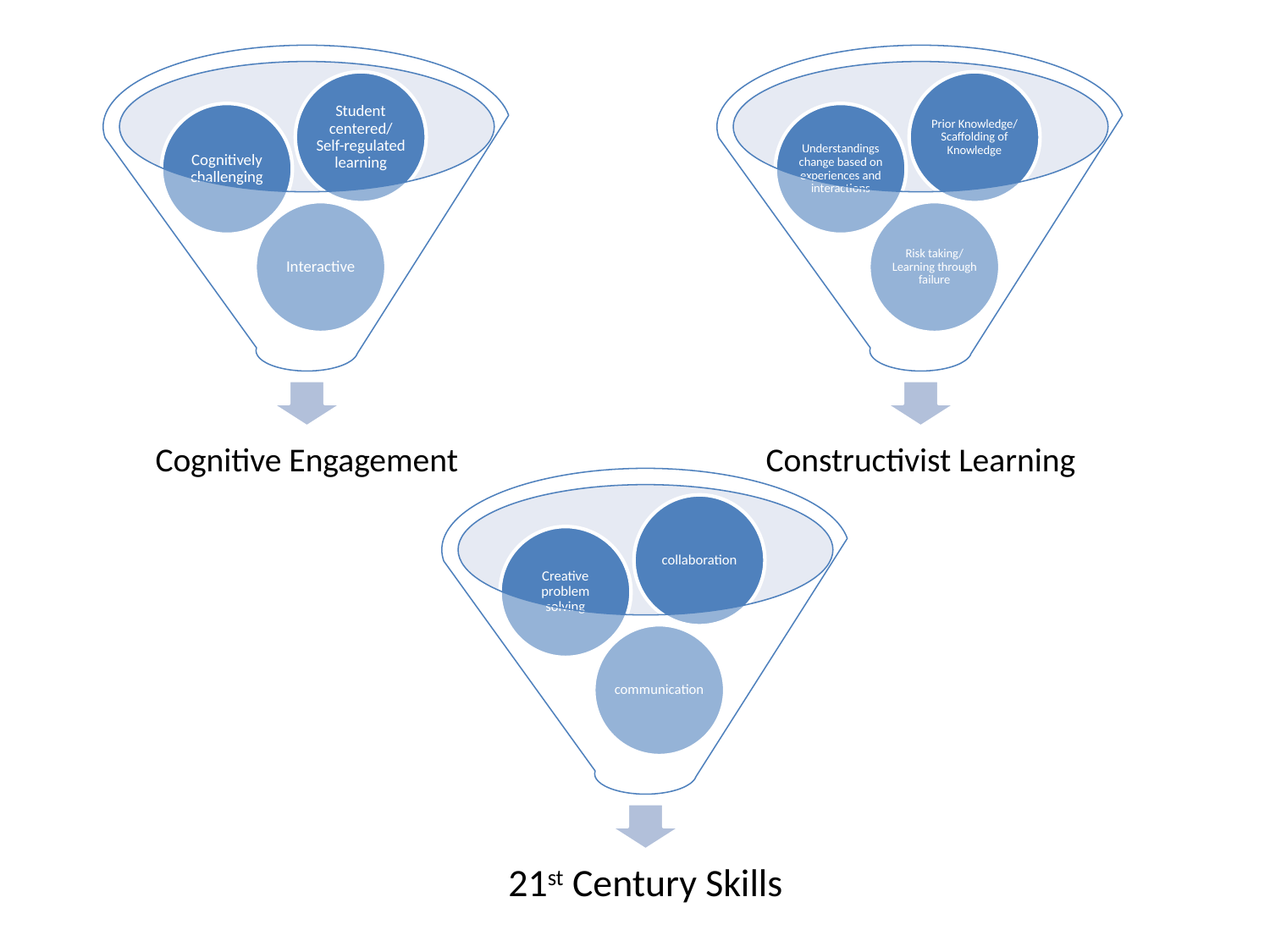

Cognitive Engagement
Interactive
Cognitively challenging
Student centered/ Self-regulated learning
Constructivist Learning
Risk taking/ Learning through failure
Understandings change based on experiences and interactions
Prior Knowledge/ Scaffolding of Knowledge
21st Century Skills
communication
Creative problem solving
collaboration